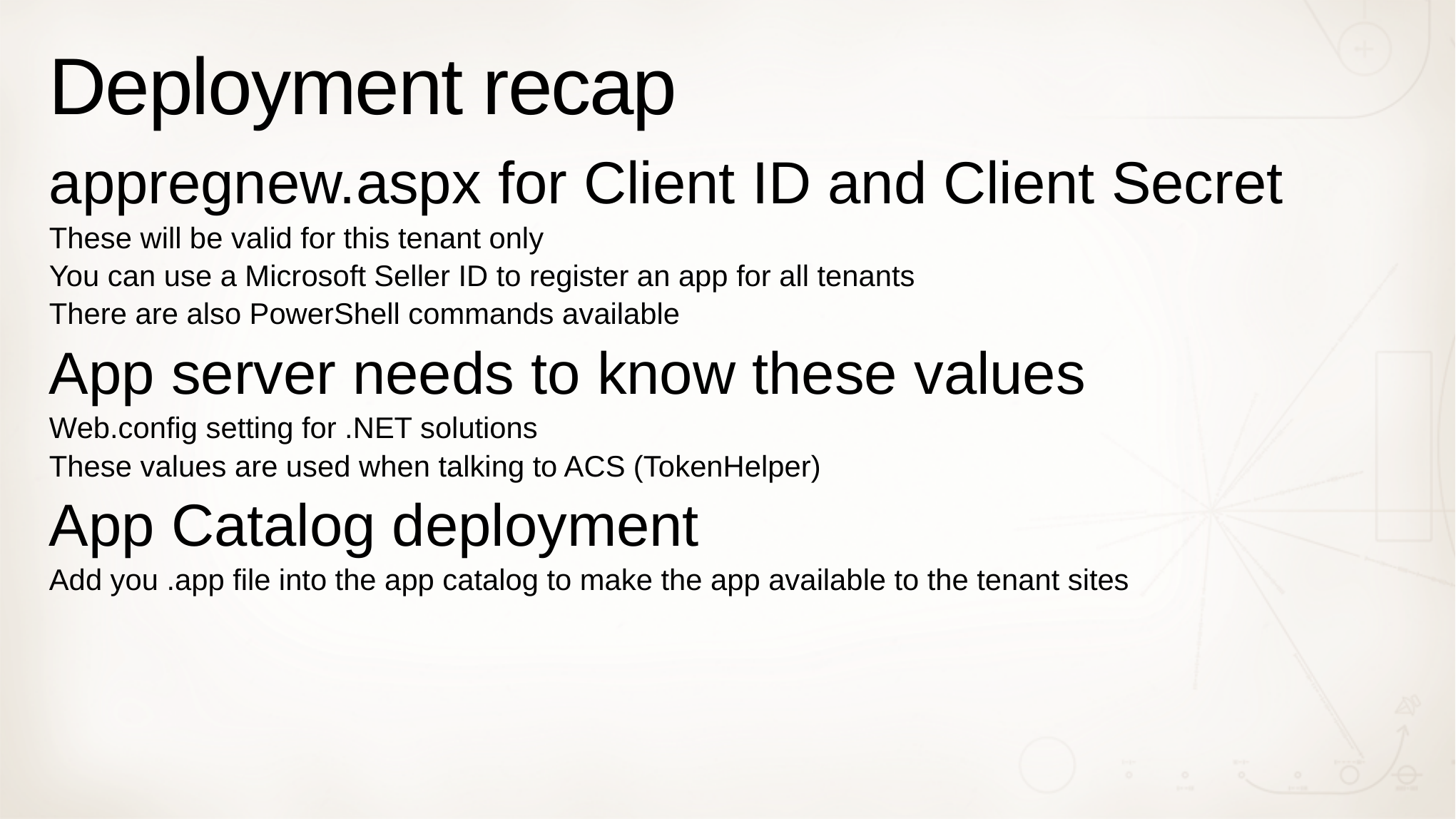

# Deployment recap
appregnew.aspx for Client ID and Client Secret
These will be valid for this tenant only
You can use a Microsoft Seller ID to register an app for all tenants
There are also PowerShell commands available
App server needs to know these values
Web.config setting for .NET solutions
These values are used when talking to ACS (TokenHelper)
App Catalog deployment
Add you .app file into the app catalog to make the app available to the tenant sites